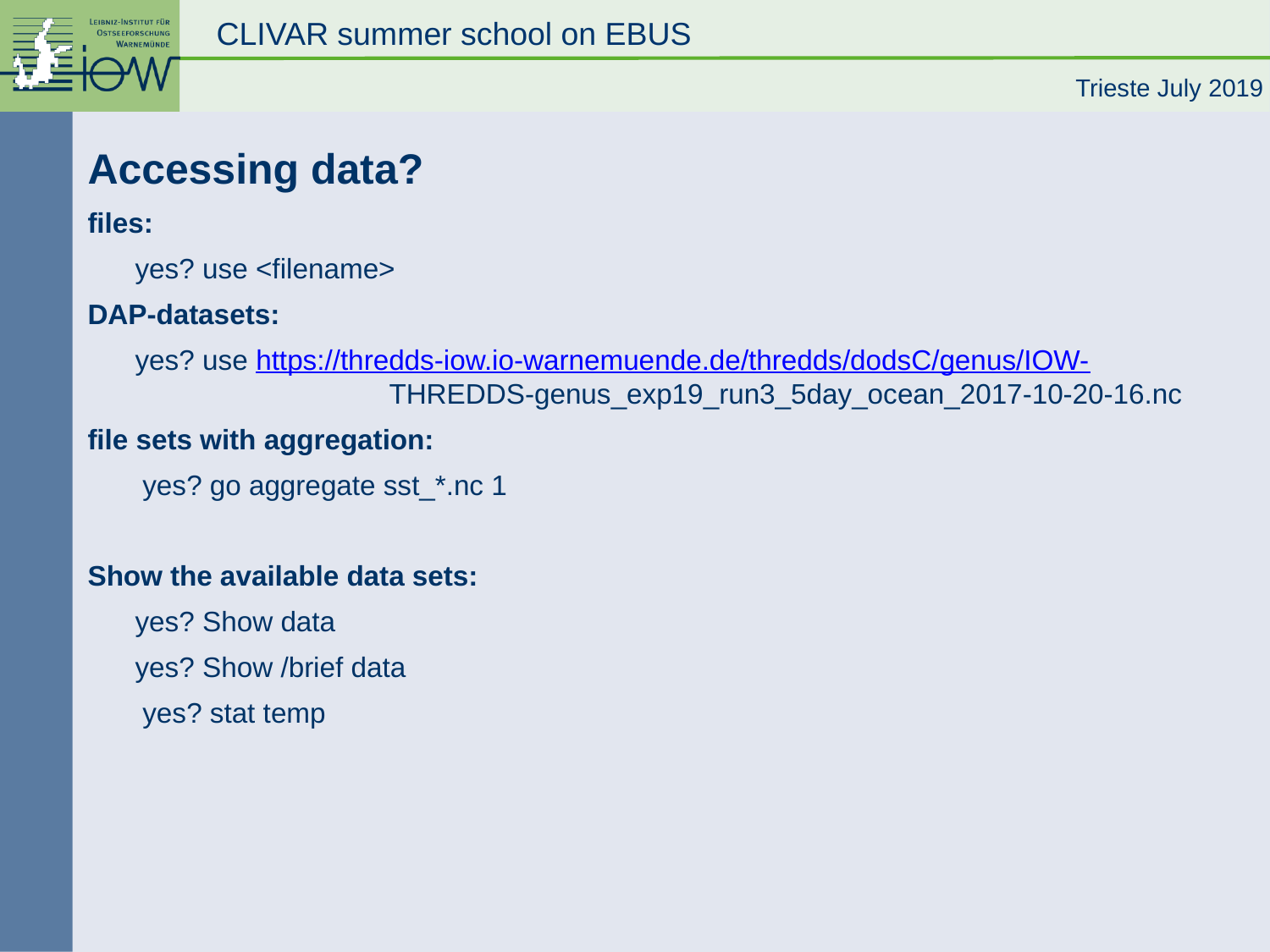

Accessing data?
files:
	yes? use <filename>
DAP-datasets:
	yes? use https://thredds-iow.io-warnemuende.de/thredds/dodsC/genus/IOW-			THREDDS-genus_exp19_run3_5day_ocean_2017-10-20-16.nc
file sets with aggregation:
       yes? go aggregate sst_*.nc 1

Show the available data sets:
	yes? Show data
	yes? Show /brief data
       yes? stat temp